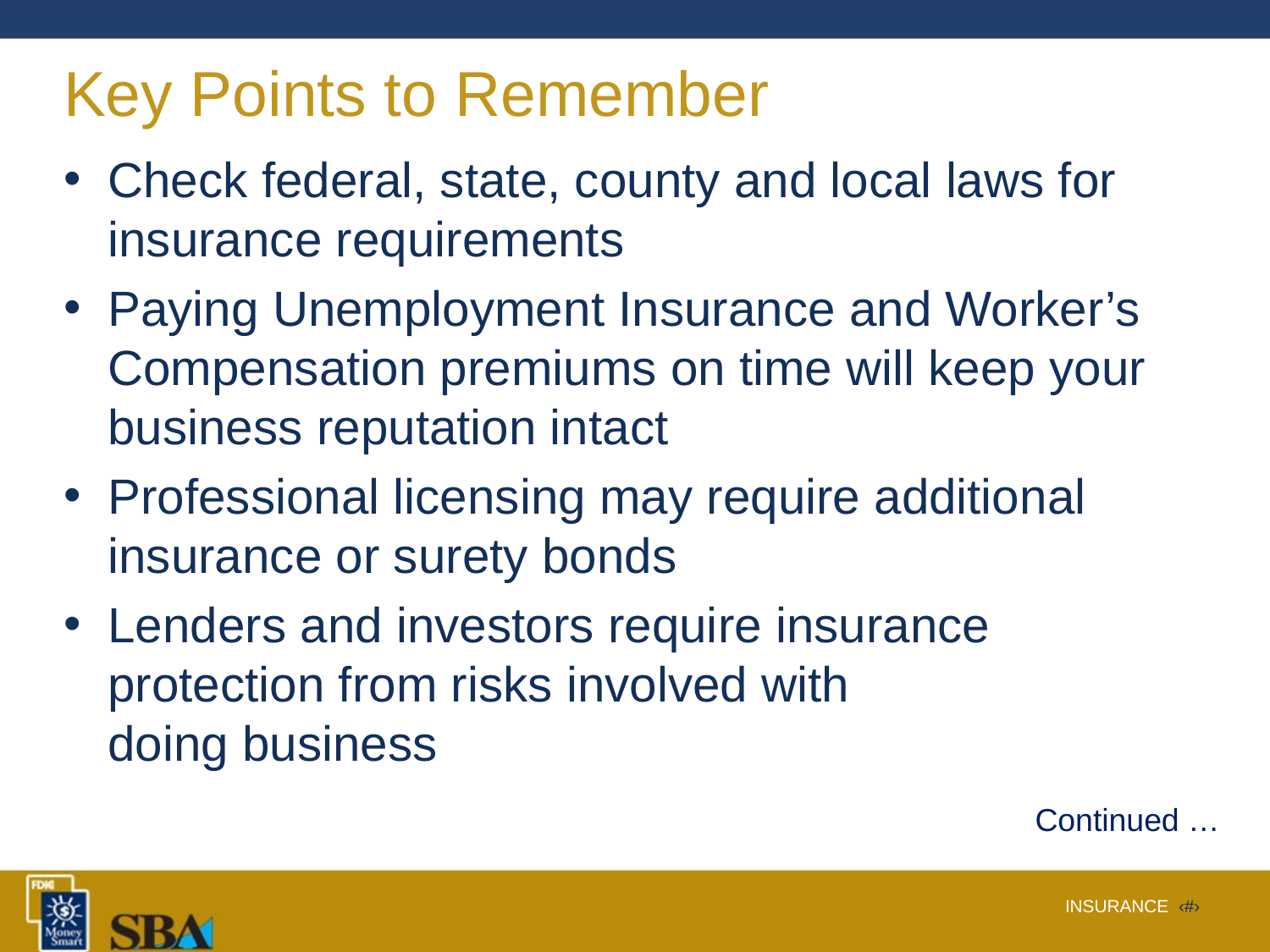

# Key Points to Remember
Check federal, state, county and local laws for insurance requirements
Paying Unemployment Insurance and Worker’s Compensation premiums on time will keep your business reputation intact
Professional licensing may require additional insurance or surety bonds
Lenders and investors require insurance protection from risks involved with
doing business
Continued …